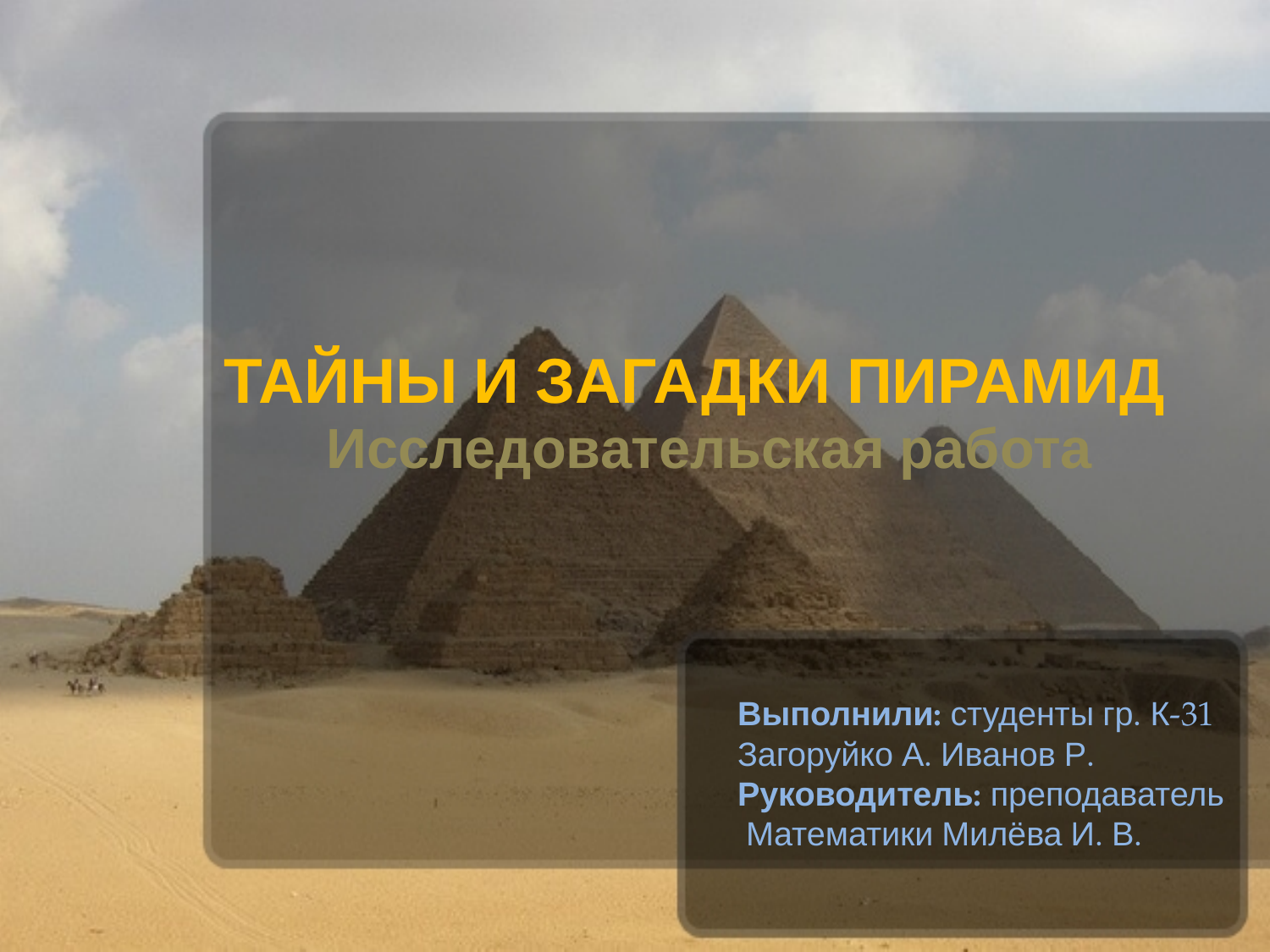

# ТАЙНЫ И ЗАГАДКИ ПИРАМИД
Исследовательская работа
Выполнили: студенты гр. К-31
Загоруйко А. Иванов Р.
Руководитель: преподаватель
 Математики Милёва И. В.